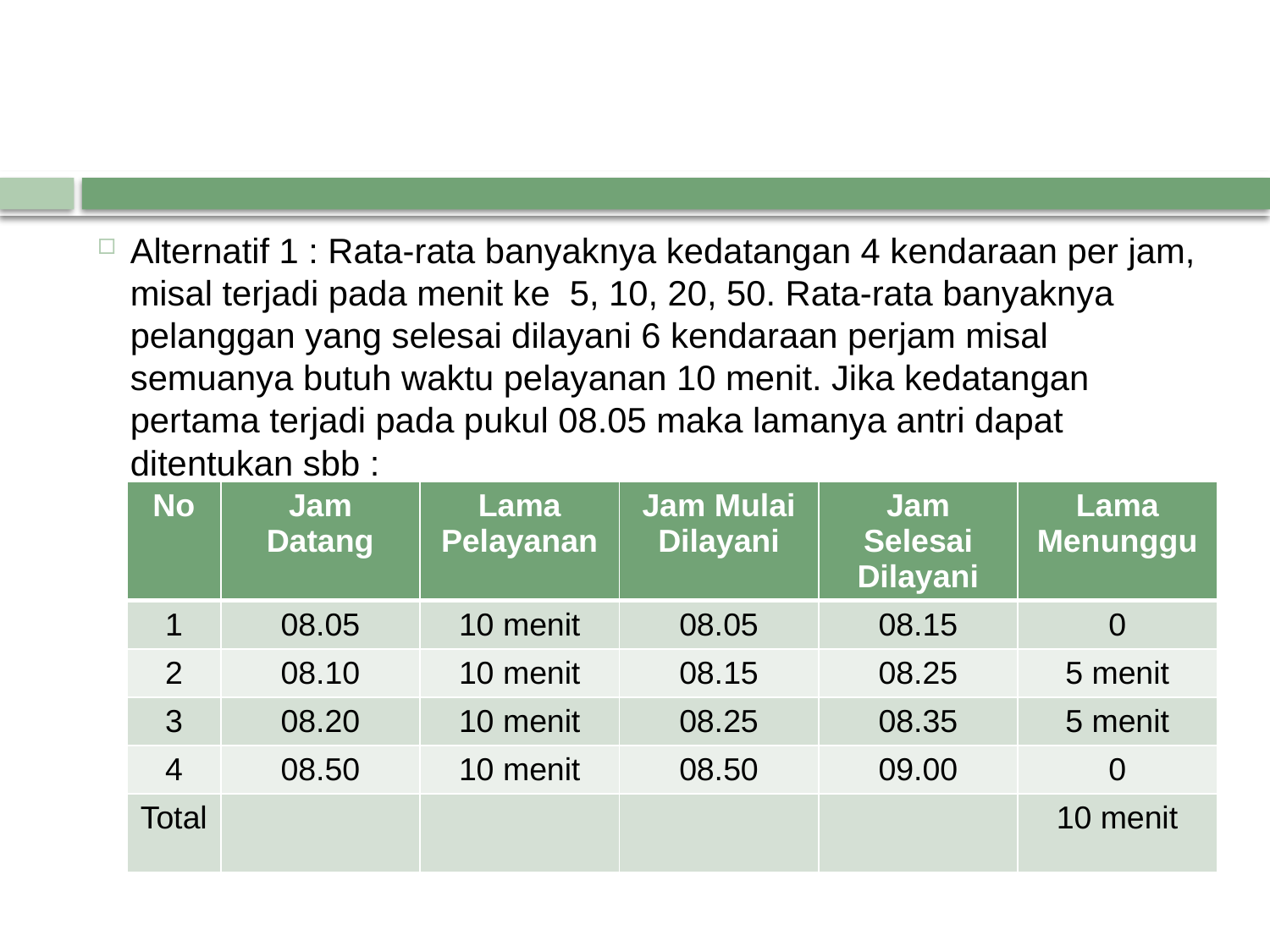

Alternatif 1 : Rata-rata banyaknya kedatangan 4 kendaraan per jam, misal terjadi pada menit ke  5, 10, 20, 50. Rata-rata banyaknya pelanggan yang selesai dilayani 6 kendaraan perjam misal semuanya butuh waktu pelayanan 10 menit. Jika kedatangan pertama terjadi pada pukul 08.05 maka lamanya antri dapat ditentukan sbb :

| No | Jam Datang | Lama Pelayanan | Jam Mulai Dilayani | Jam Selesai Dilayani | Lama Menunggu |
| --- | --- | --- | --- | --- | --- |
| 1 | 08.05 | 10 menit | 08.05 | 08.15 | 0 |
| 2 | 08.10 | 10 menit | 08.15 | 08.25 | 5 menit |
| 3 | 08.20 | 10 menit | 08.25 | 08.35 | 5 menit |
| 4 | 08.50 | 10 menit | 08.50 | 09.00 | 0 |
| Total |  |  |  |  | 10 menit |